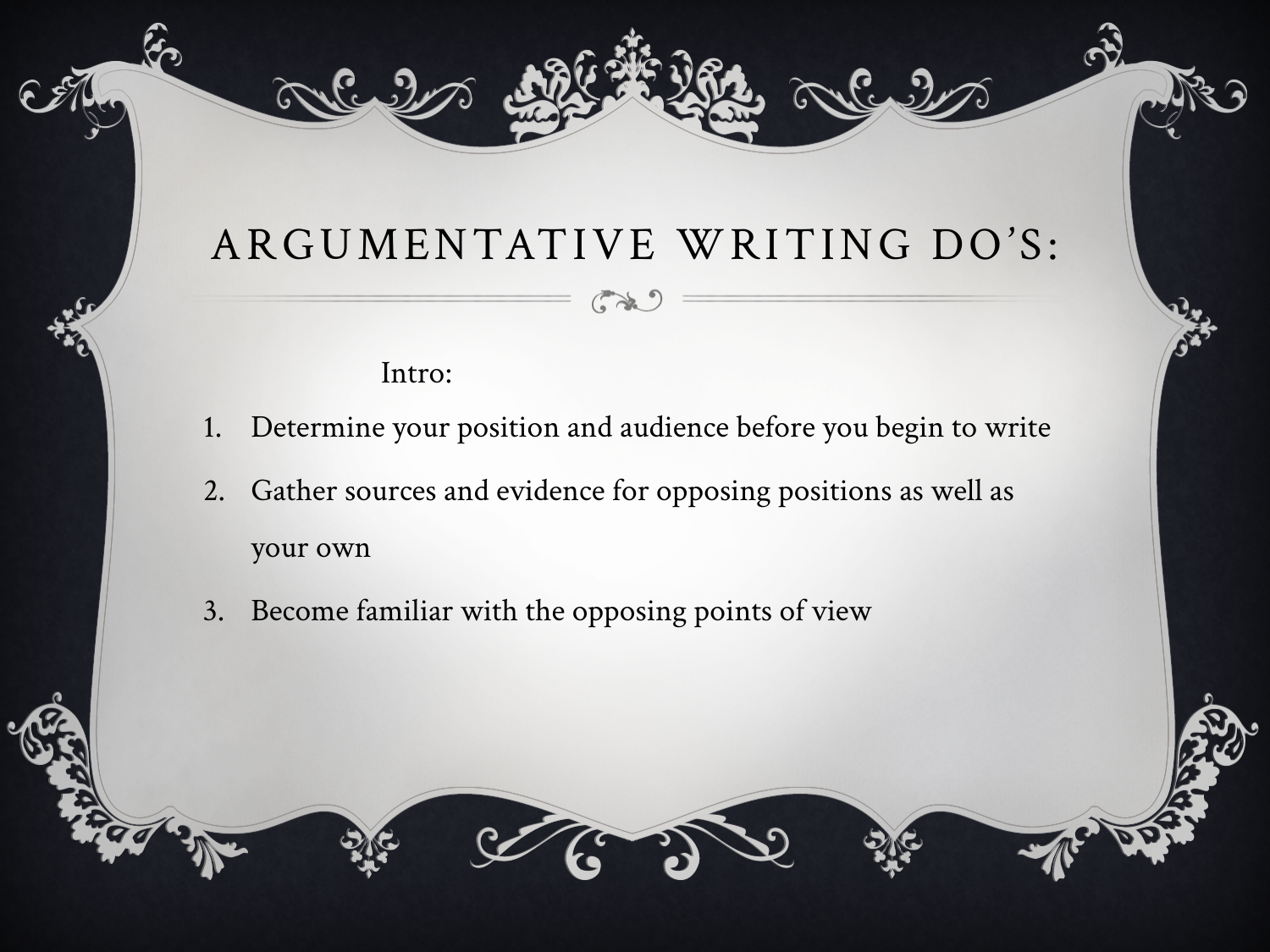

# Argumentative Writing Do’s:
Intro:
Determine your position and audience before you begin to write
Gather sources and evidence for opposing positions as well as your own
Become familiar with the opposing points of view